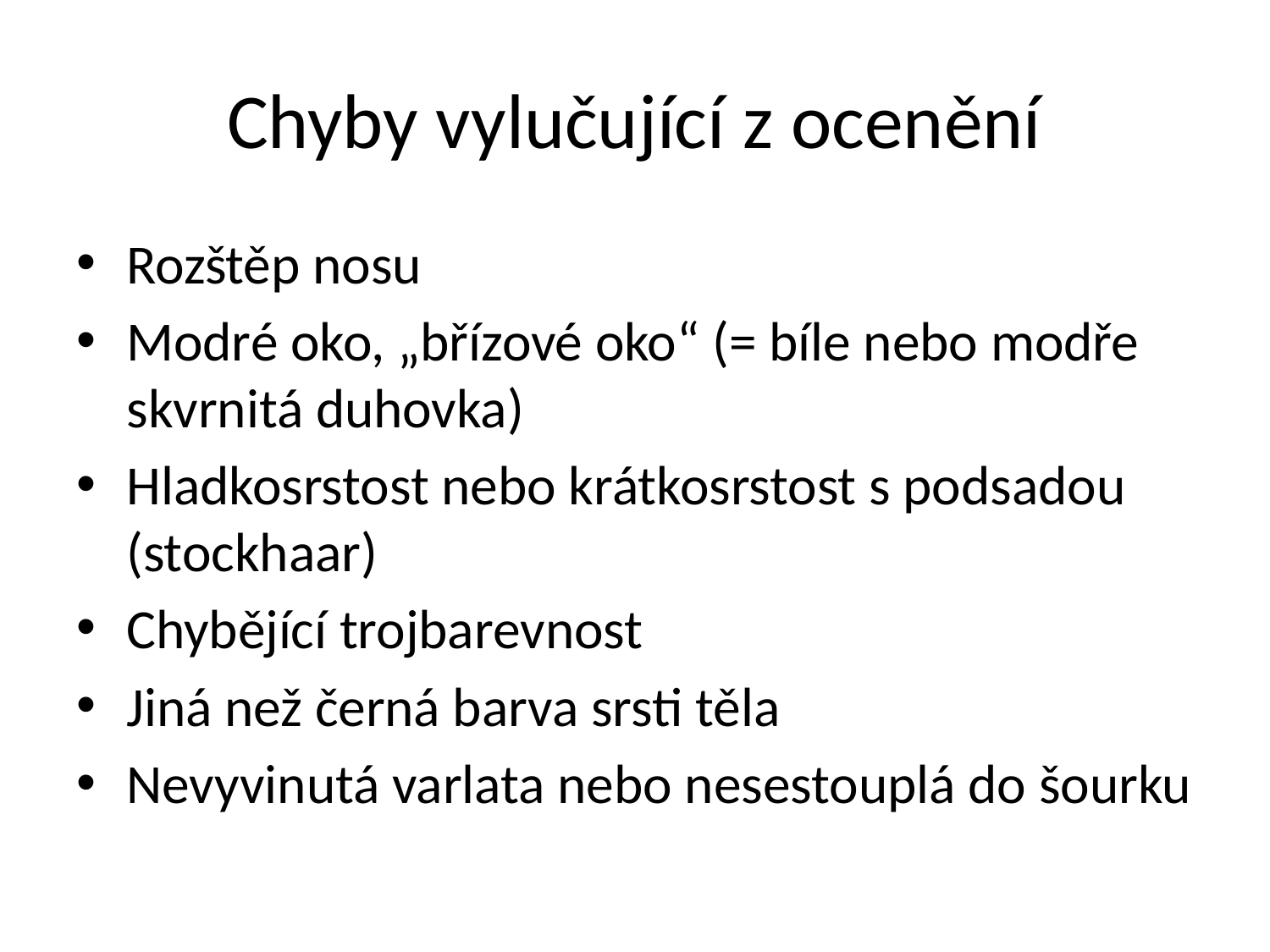

# Chyby vylučující z ocenění
Rozštěp nosu
Modré oko, „břízové oko“ (= bíle nebo modře skvrnitá duhovka)
Hladkosrstost nebo krátkosrstost s podsadou (stockhaar)
Chybějící trojbarevnost
Jiná než černá barva srsti těla
Nevyvinutá varlata nebo nesestouplá do šourku